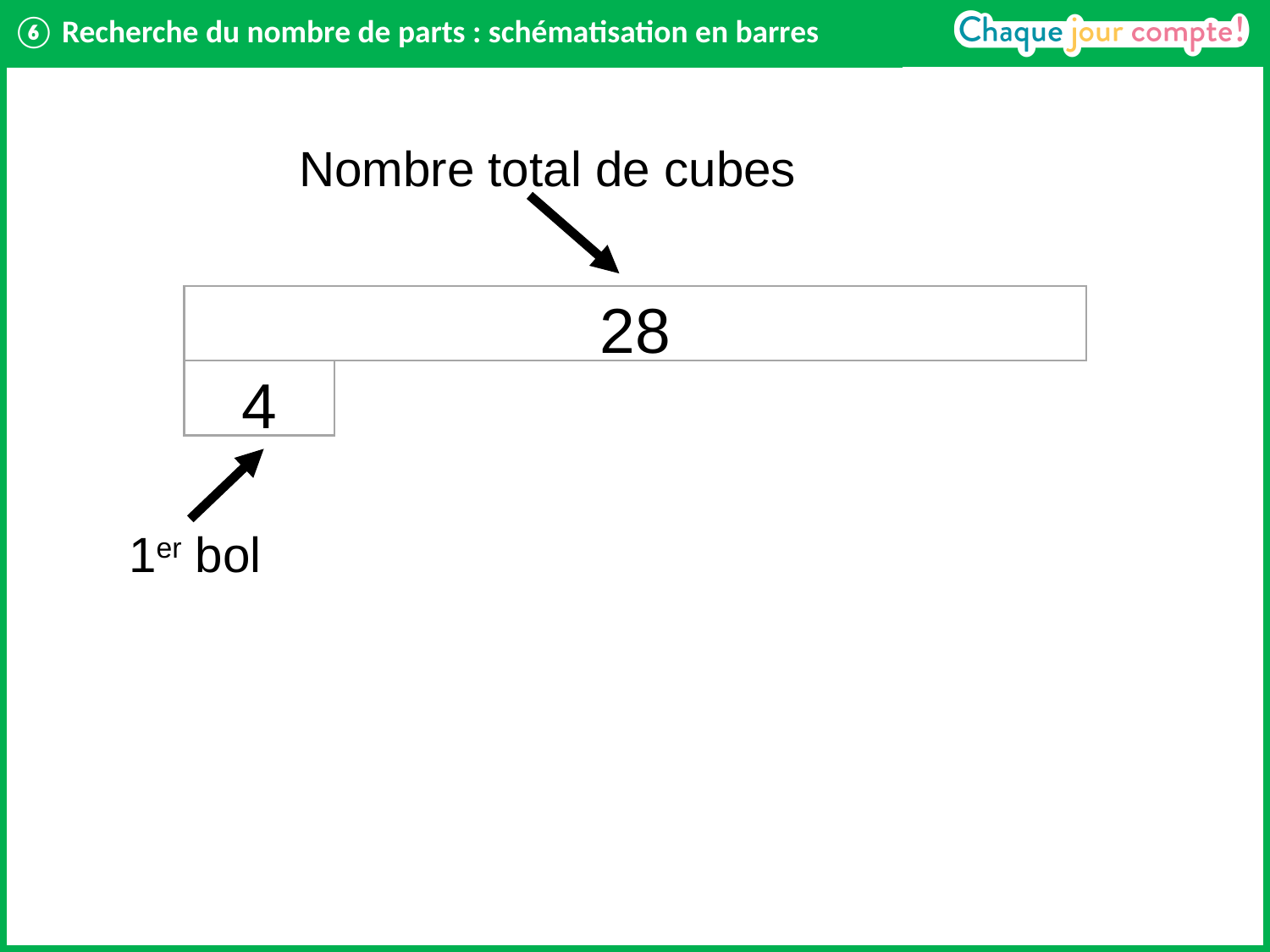

# ⑥ Recherche du nombre de parts : schématisation en barres
Nombre total de cubes
28
4
1er bol